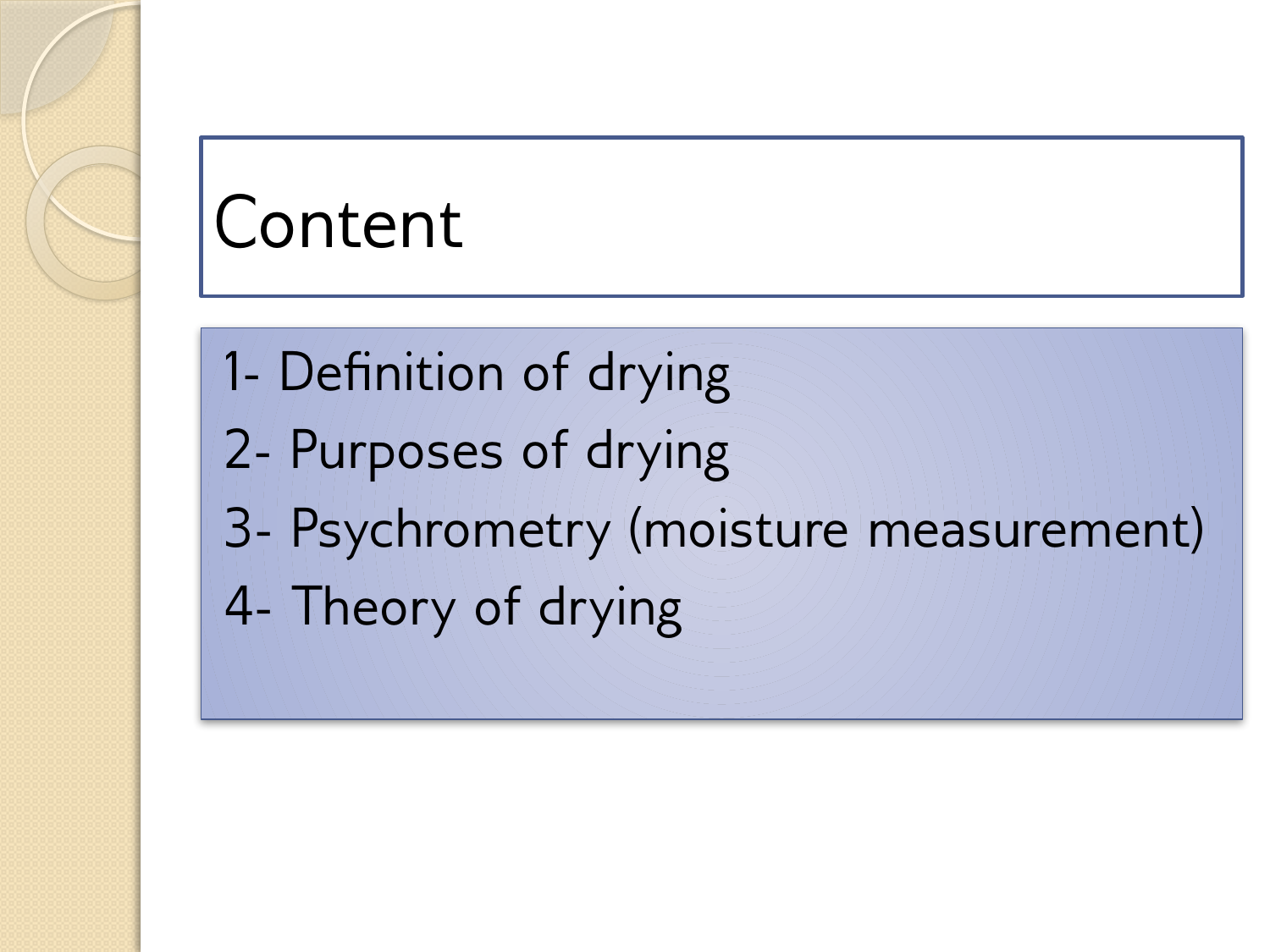

# Content
1- Definition of drying
2- Purposes of drying
3- Psychrometry (moisture measurement)
4- Theory of drying